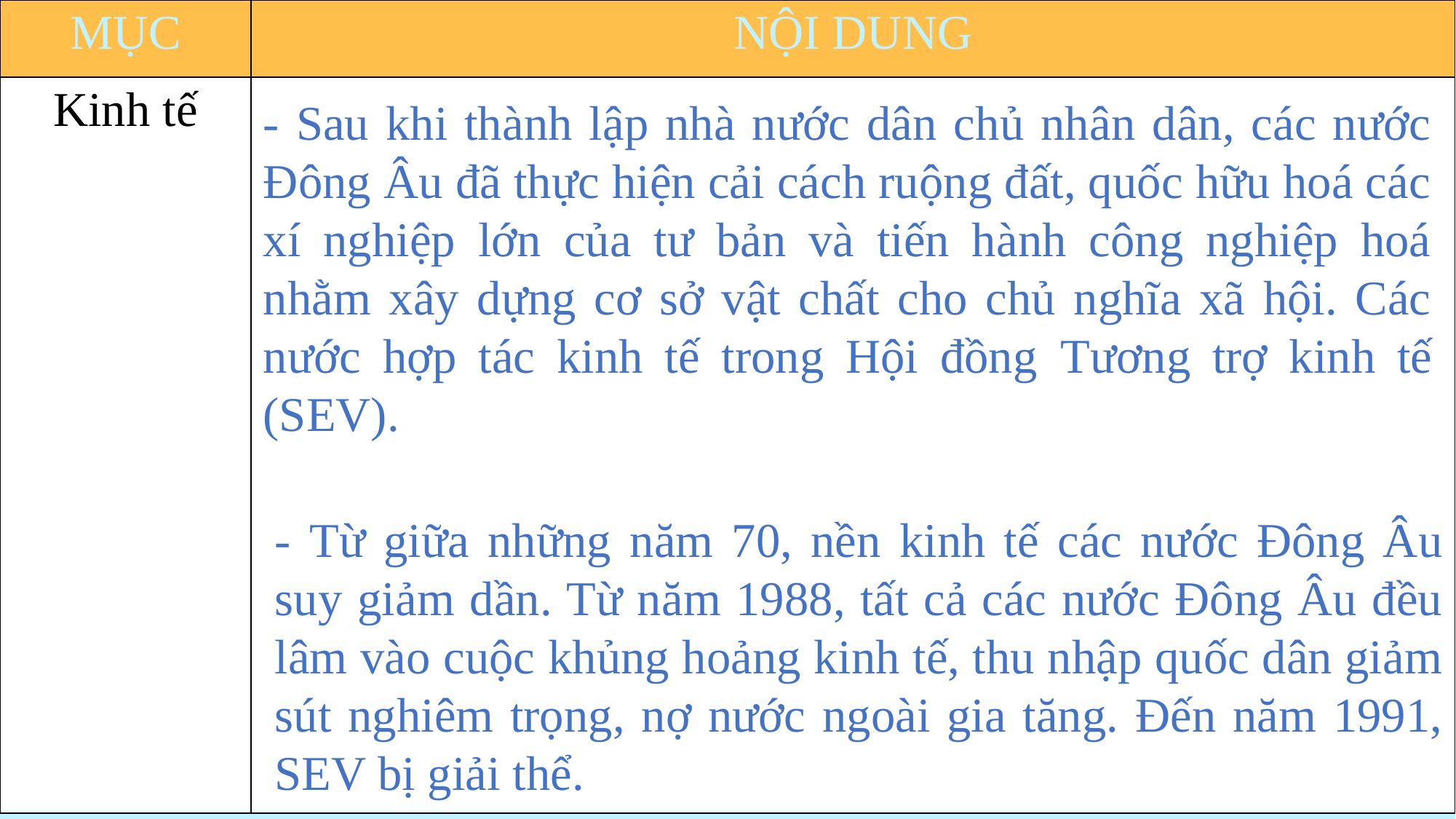

Quý thầy cô có nhu cầu về các bài giảng PowerPoint và giáo án word lịch sử từ khối 6-12.
Vui lòng liên hệ số điện thoại 0981457911 (cũng là số Zalo).
Ngoài ra còn hỗ trợ về SKKN, biện pháp thi GVG và thao giảng, chuyên đề.
Page: https://www.facebook.com/groups/baigianglichsu

| MỤC | NỘI DUNG |
| --- | --- |
| Kinh tế |  |
- Sau khi thành lập nhà nước dân chủ nhân dân, các nước Đông Âu đã thực hiện cải cách ruộng đất, quốc hữu hoá các xí nghiệp lớn của tư bản và tiến hành công nghiệp hoá nhằm xây dựng cơ sở vật chất cho chủ nghĩa xã hội. Các nước hợp tác kinh tế trong Hội đồng Tương trợ kinh tế (SEV).
- Từ giữa những năm 70, nền kinh tế các nước Đông Âu suy giảm dần. Từ năm 1988, tất cả các nước Đông Âu đều lâm vào cuộc khủng hoảng kinh tế, thu nhập quốc dân giảm sút nghiêm trọng, nợ nước ngoài gia tăng. Đến năm 1991, SEV bị giải thể.